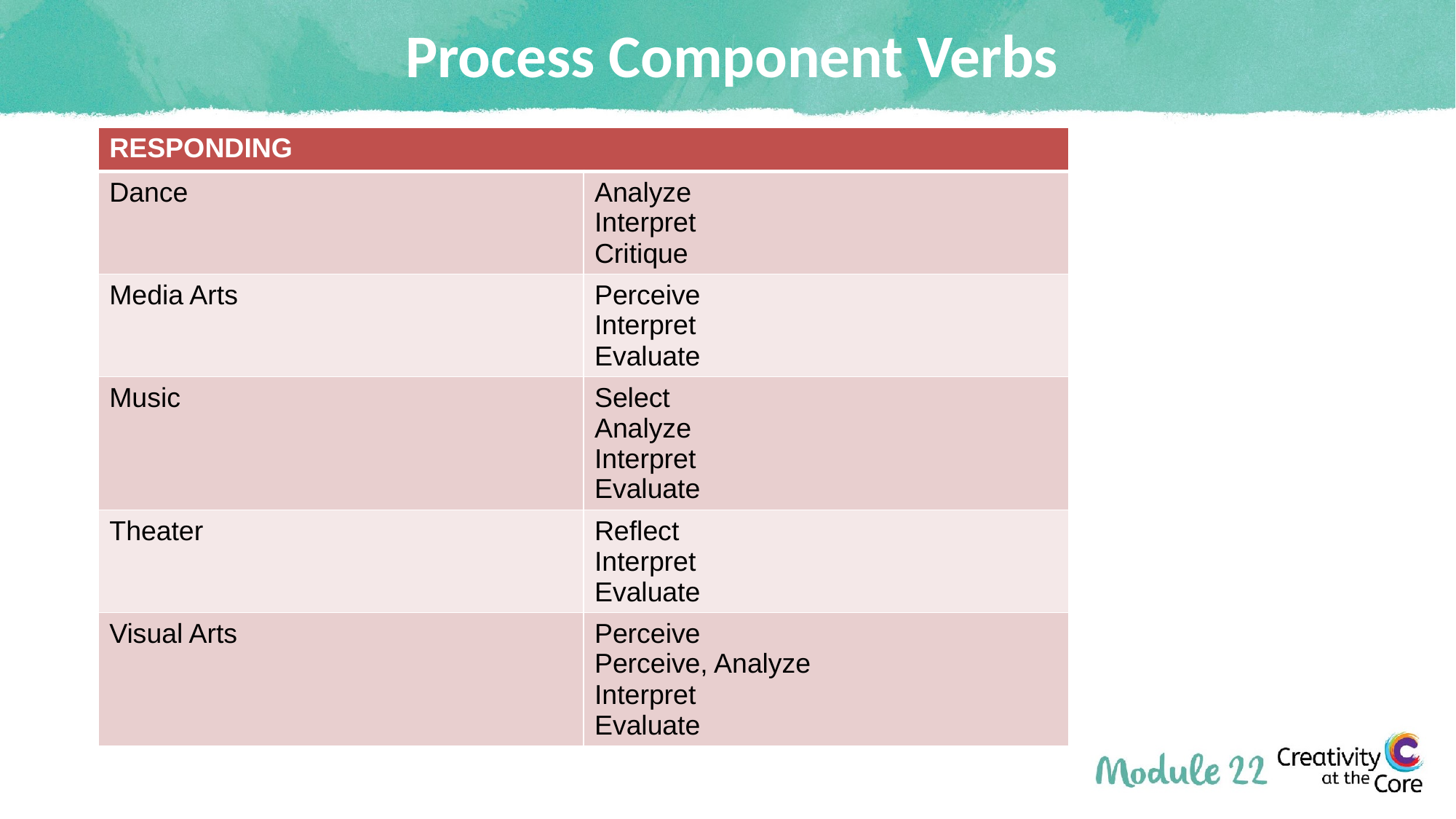

# Process Component Verbs
| RESPONDING |  |
| --- | --- |
| Dance | Analyze Interpret Critique |
| Media Arts | Perceive Interpret Evaluate |
| Music | Select Analyze Interpret Evaluate |
| Theater | Reflect Interpret Evaluate |
| Visual Arts | Perceive Perceive, Analyze Interpret Evaluate |